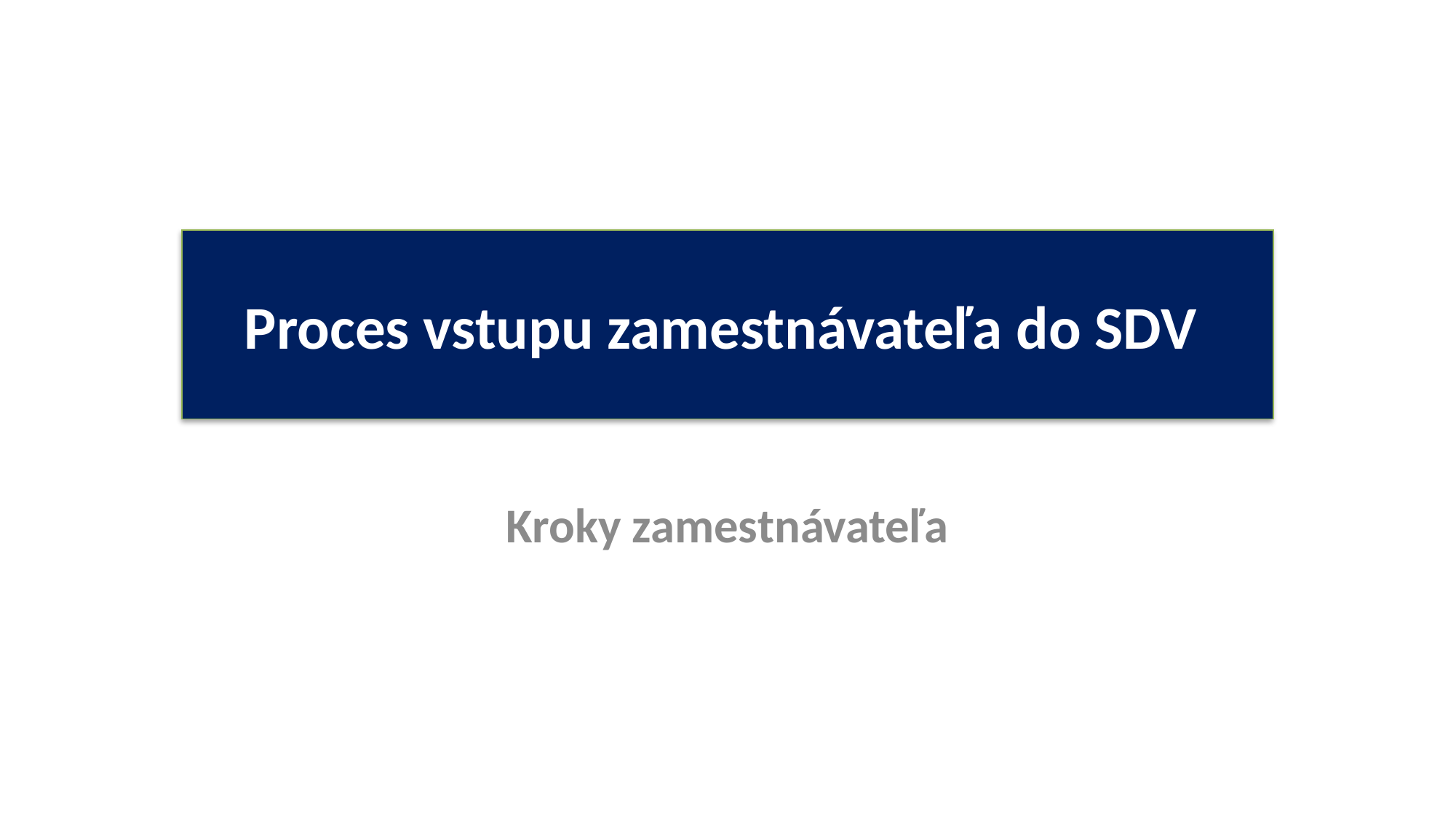

# Proces vstupu zamestnávateľa do SDV
Kroky zamestnávateľa